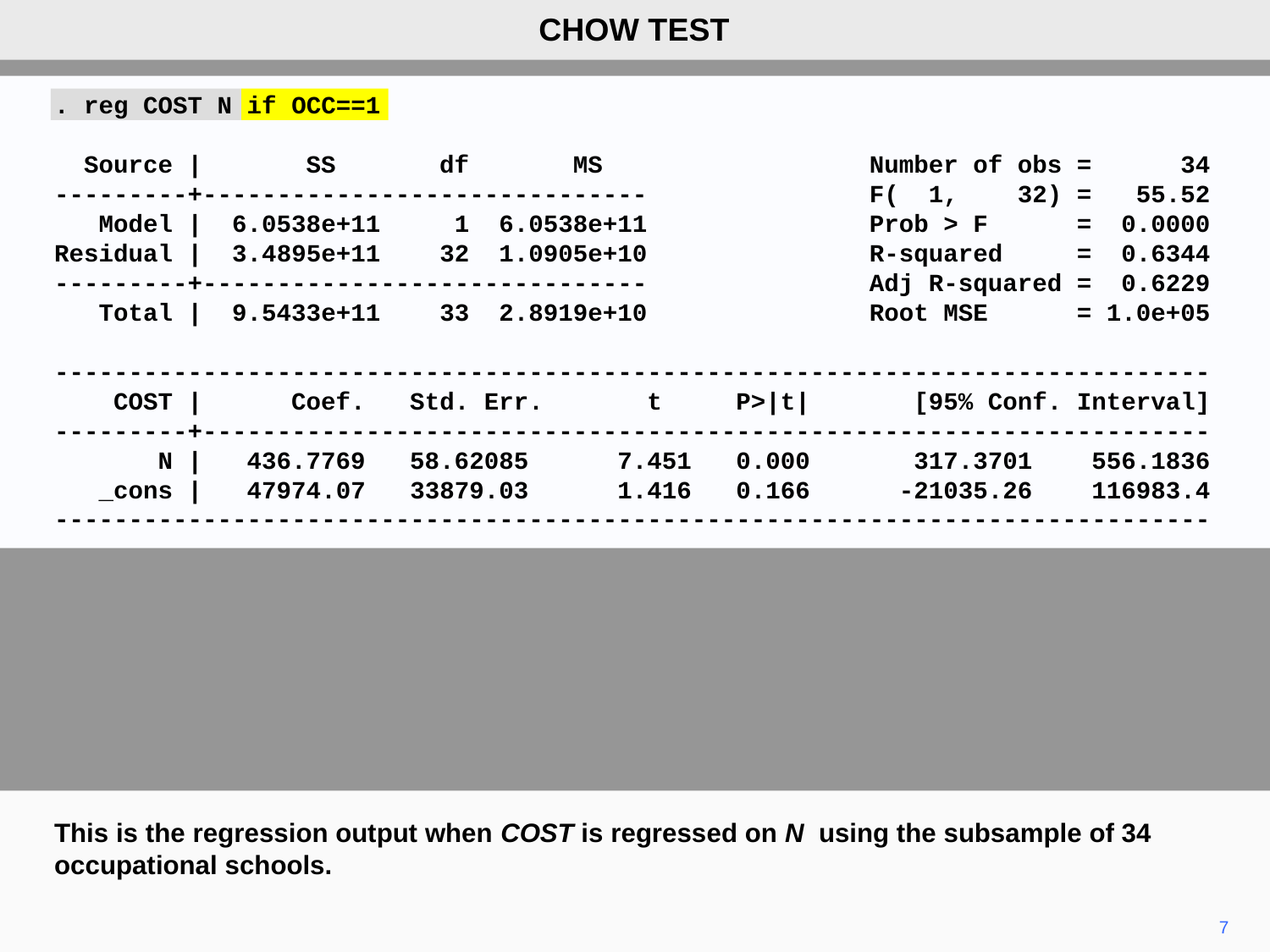

CHOW TEST

. reg COST N if OCC==1

  Source |       SS       df       MS                  Number of obs =      34
---------+------------------------------               F(  1,    32) =   55.52
   Model |  6.0538e+11     1  6.0538e+11               Prob > F      =  0.0000
Residual |  3.4895e+11    32  1.0905e+10               R-squared     =  0.6344
---------+------------------------------               Adj R-squared =  0.6229
   Total |  9.5433e+11    33  2.8919e+10               Root MSE      = 1.0e+05

------------------------------------------------------------------------------
    COST |      Coef.   Std. Err.       t     P>|t|       [95% Conf. Interval]
---------+--------------------------------------------------------------------
       N |   436.7769   58.62085      7.451   0.000       317.3701    556.1836
   _cons |   47974.07   33879.03      1.416   0.166      -21035.26    116983.4
------------------------------------------------------------------------------

This is the regression output when COST is regressed on N  using the subsample of 34 occupational schools.
7